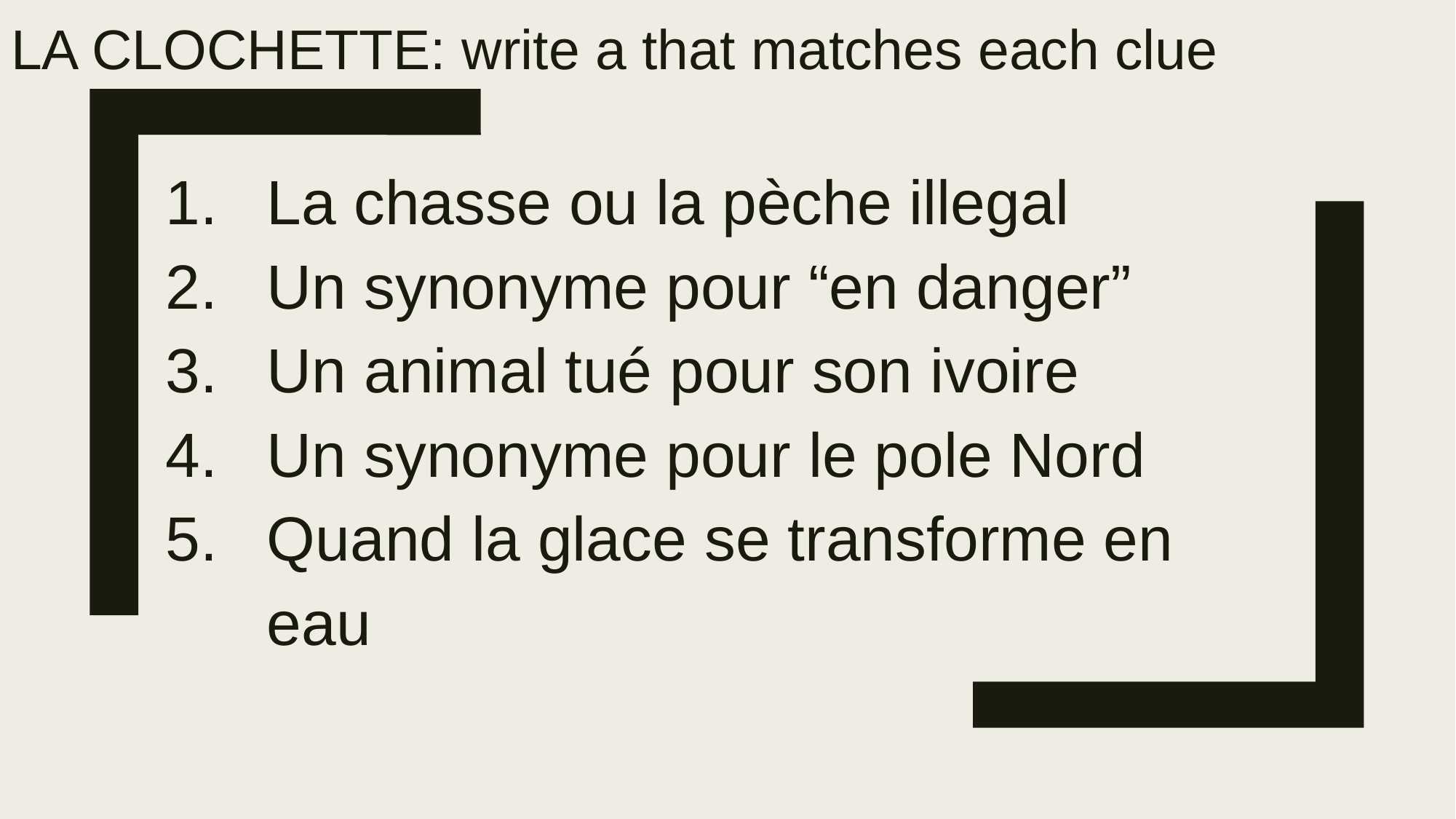

LA CLOCHETTE: write a that matches each clue
La chasse ou la pèche illegal
Un synonyme pour “en danger”
Un animal tué pour son ivoire
Un synonyme pour le pole Nord
Quand la glace se transforme en eau